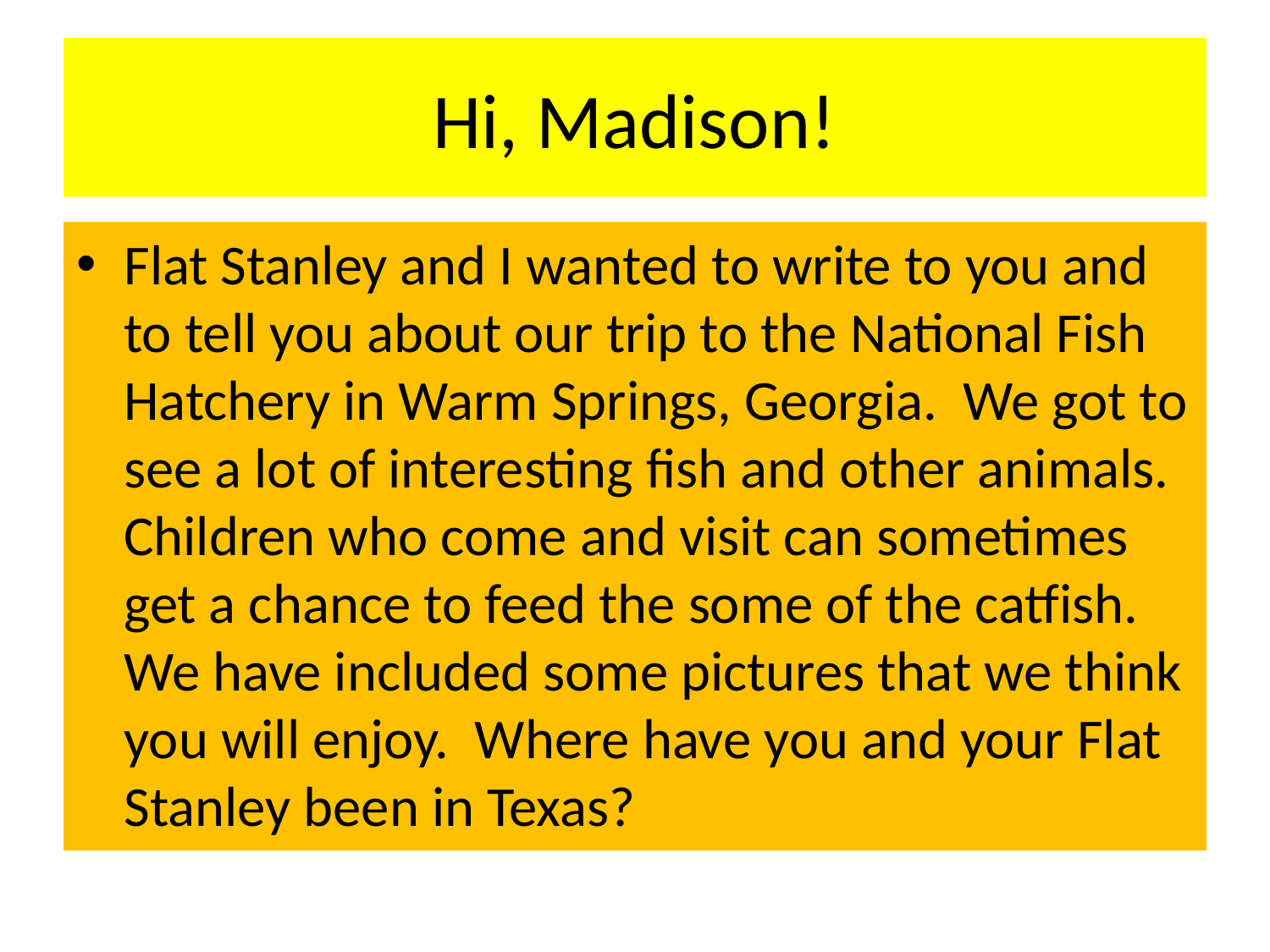

# Hi, Madison!
Flat Stanley and I wanted to write to you and to tell you about our trip to the National Fish Hatchery in Warm Springs, Georgia.  We got to see a lot of interesting fish and other animals.  Children who come and visit can sometimes get a chance to feed the some of the catfish.  We have included some pictures that we think you will enjoy.  Where have you and your Flat Stanley been in Texas?